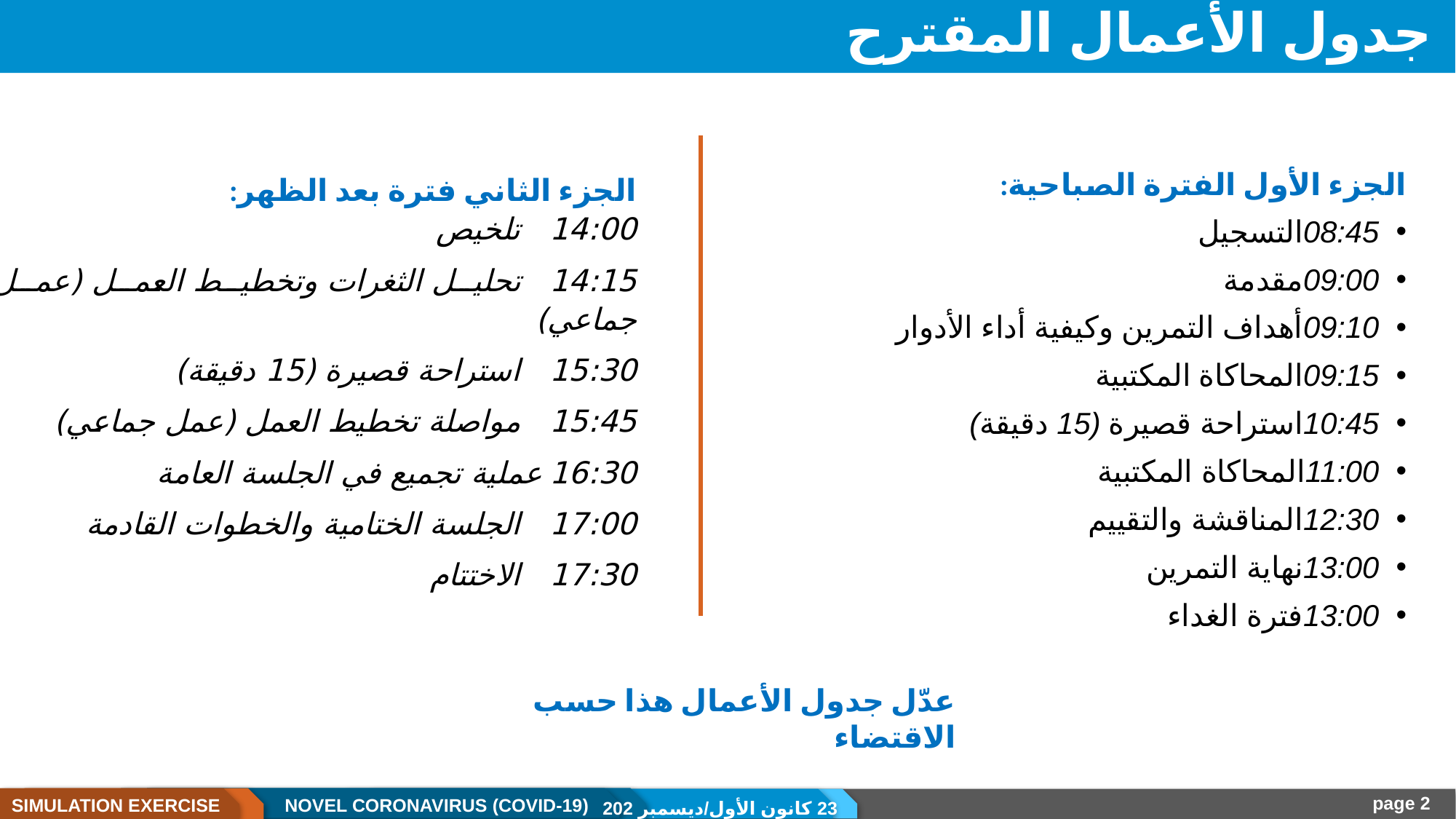

# جدول الأعمال المقترح
الجزء الأول الفترة الصباحية:
08:45	التسجيل
09:00	مقدمة
09:10	أهداف التمرين وكيفية أداء الأدوار
09:15	المحاكاة المكتبية
10:45	استراحة قصيرة (15 دقيقة)
11:00	المحاكاة المكتبية
12:30	المناقشة والتقييم
13:00	نهاية التمرين
13:00	فترة الغداء
الجزء الثاني فترة بعد الظهر:
14:00   تلخيص
14:15   تحليل الثغرات وتخطيط العمل (عمل جماعي)
15:30   استراحة قصيرة (15 دقيقة)
15:45   مواصلة تخطيط العمل (عمل جماعي)
16:30	 عملية تجميع في الجلسة العامة
17:00   الجلسة الختامية والخطوات القادمة
17:30   الاختتام

عدّل جدول الأعمال هذا حسب الاقتضاء
23 كانون الأول/ديسمبر 202